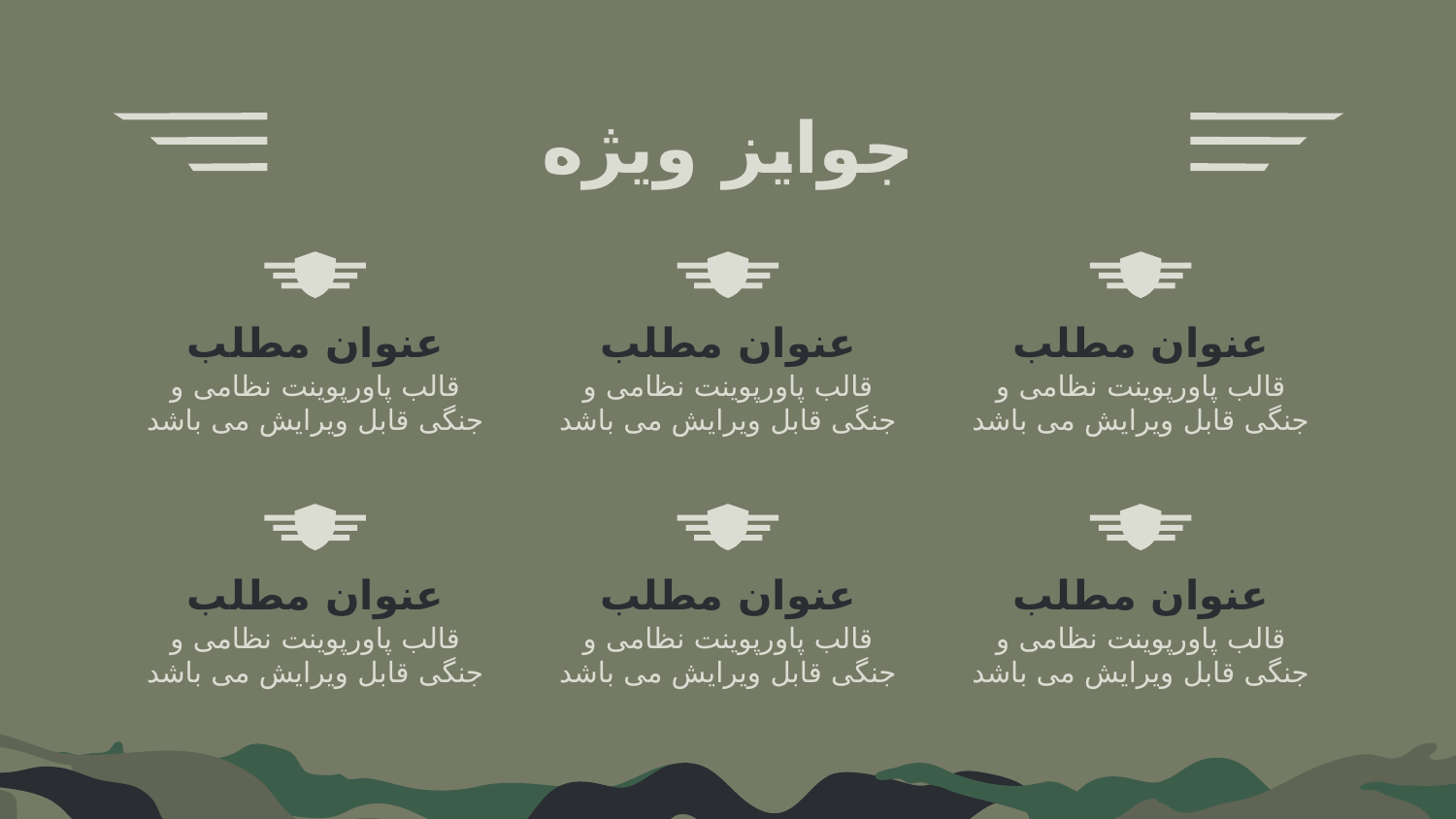

جوایز ویژه

عنوان مطلب
عنوان مطلب
عنوان مطلب
قالب پاورپوینت نظامی و جنگی قابل ویرایش می باشد
قالب پاورپوینت نظامی و جنگی قابل ویرایش می باشد
قالب پاورپوینت نظامی و جنگی قابل ویرایش می باشد

عنوان مطلب
# عنوان مطلب
عنوان مطلب
قالب پاورپوینت نظامی و جنگی قابل ویرایش می باشد
قالب پاورپوینت نظامی و جنگی قابل ویرایش می باشد
قالب پاورپوینت نظامی و جنگی قابل ویرایش می باشد